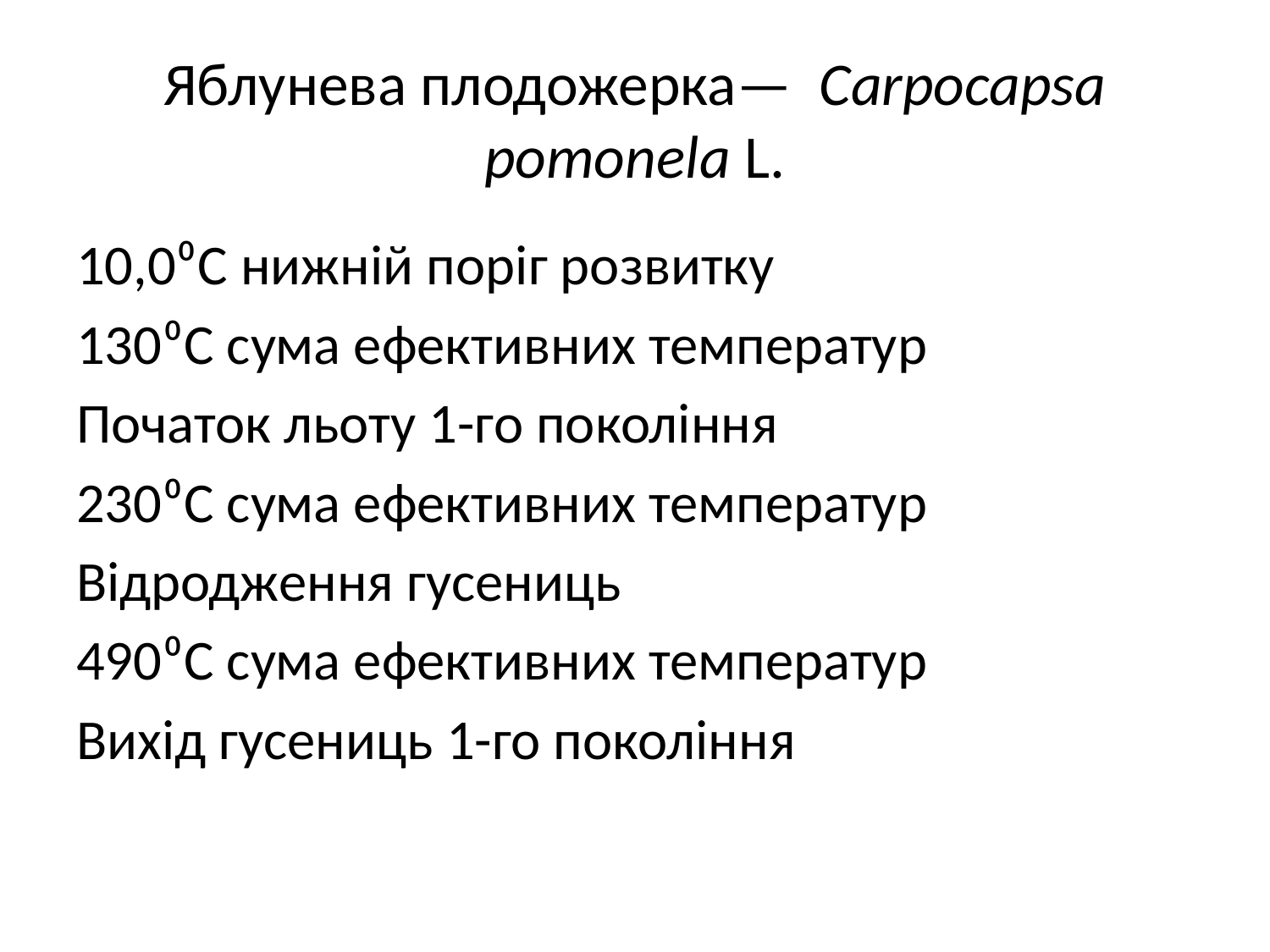

# Яблунева плодожерка—  Carpocapsa pomonela L.
10,0⁰С нижній поріг розвитку
130⁰С сума ефективних температур
Початок льоту 1-го покоління
230⁰С сума ефективних температур
Відродження гусениць
490⁰С сума ефективних температур
Вихід гусениць 1-го покоління